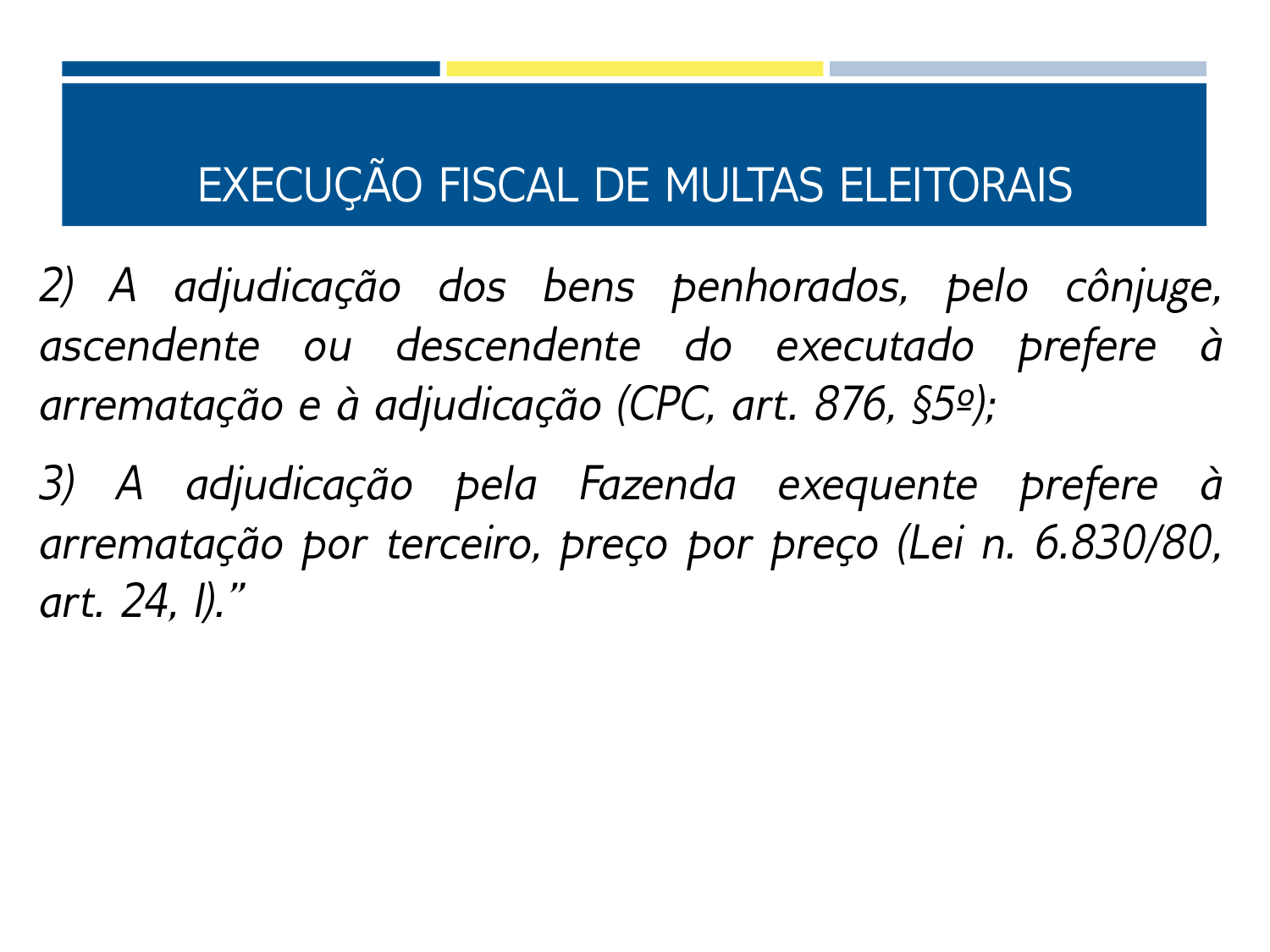

# EXECUÇÃO FISCAL DE MULTAS ELEITORAIS
2) A adjudicação dos bens penhorados, pelo cônjuge, ascendente ou descendente do executado prefere à arrematação e à adjudicação (CPC, art. 876, §5º);
3) A adjudicação pela Fazenda exequente prefere à arrematação por terceiro, preço por preço (Lei n. 6.830/80, art. 24, I).”